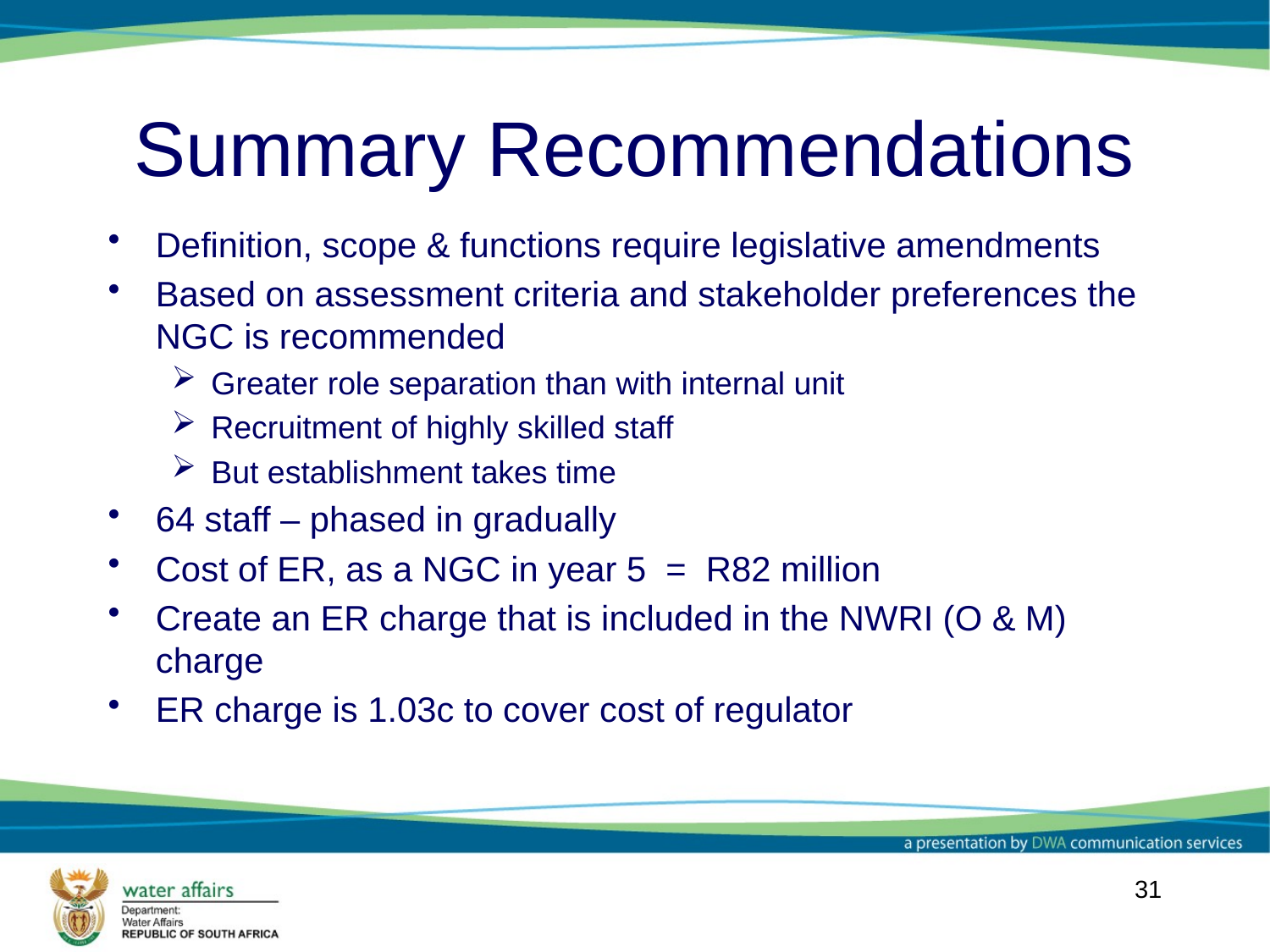

# Summary Recommendations
Definition, scope & functions require legislative amendments
Based on assessment criteria and stakeholder preferences the NGC is recommended
Greater role separation than with internal unit
Recruitment of highly skilled staff
But establishment takes time
64 staff – phased in gradually
Cost of ER, as a NGC in year 5  =  R82 million
Create an ER charge that is included in the NWRI (O & M) charge
ER charge is 1.03c to cover cost of regulator
31